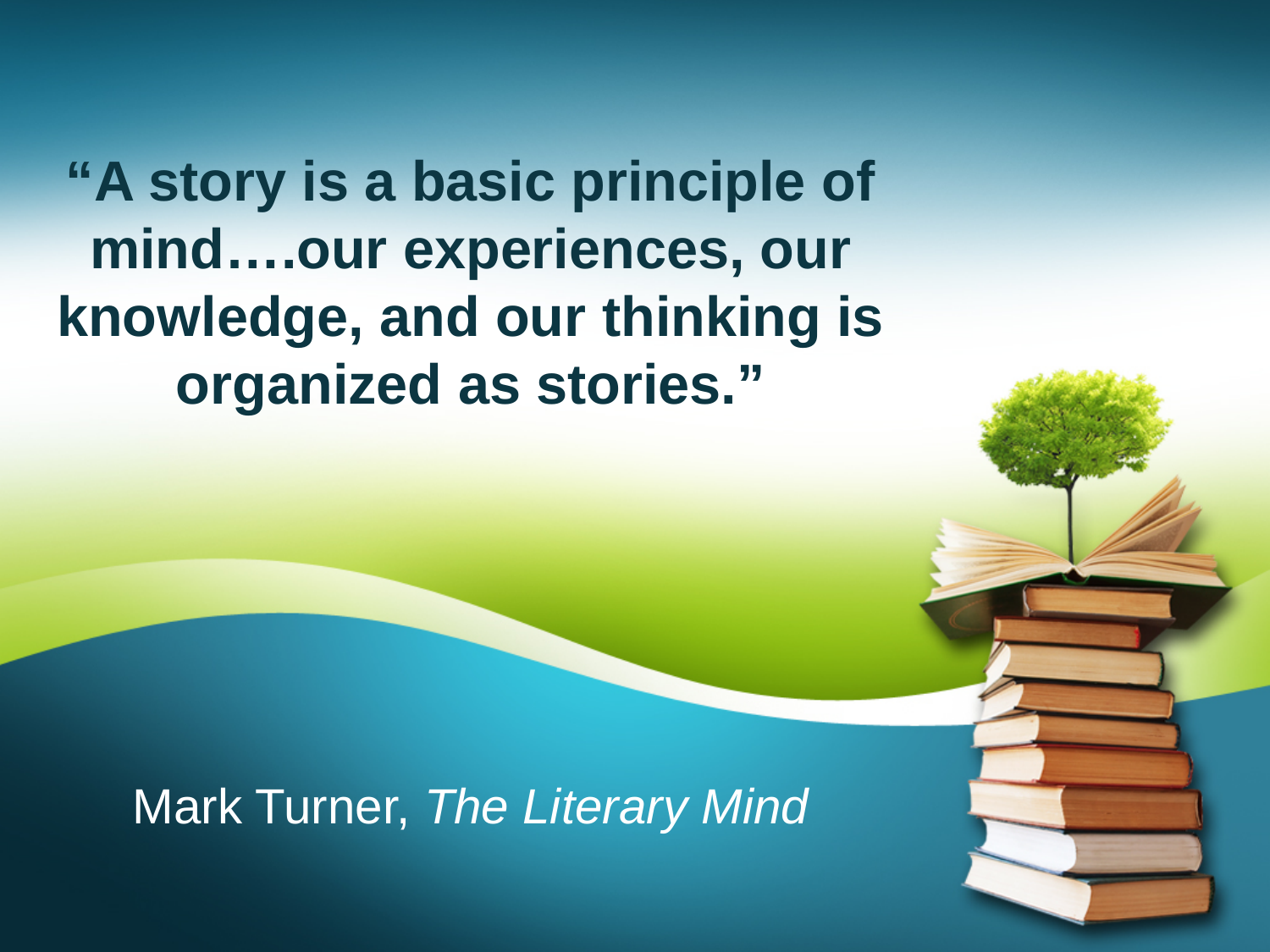

# “A story is a basic principle of mind….our experiences, our knowledge, and our thinking is organized as stories.”
Mark Turner, The Literary Mind